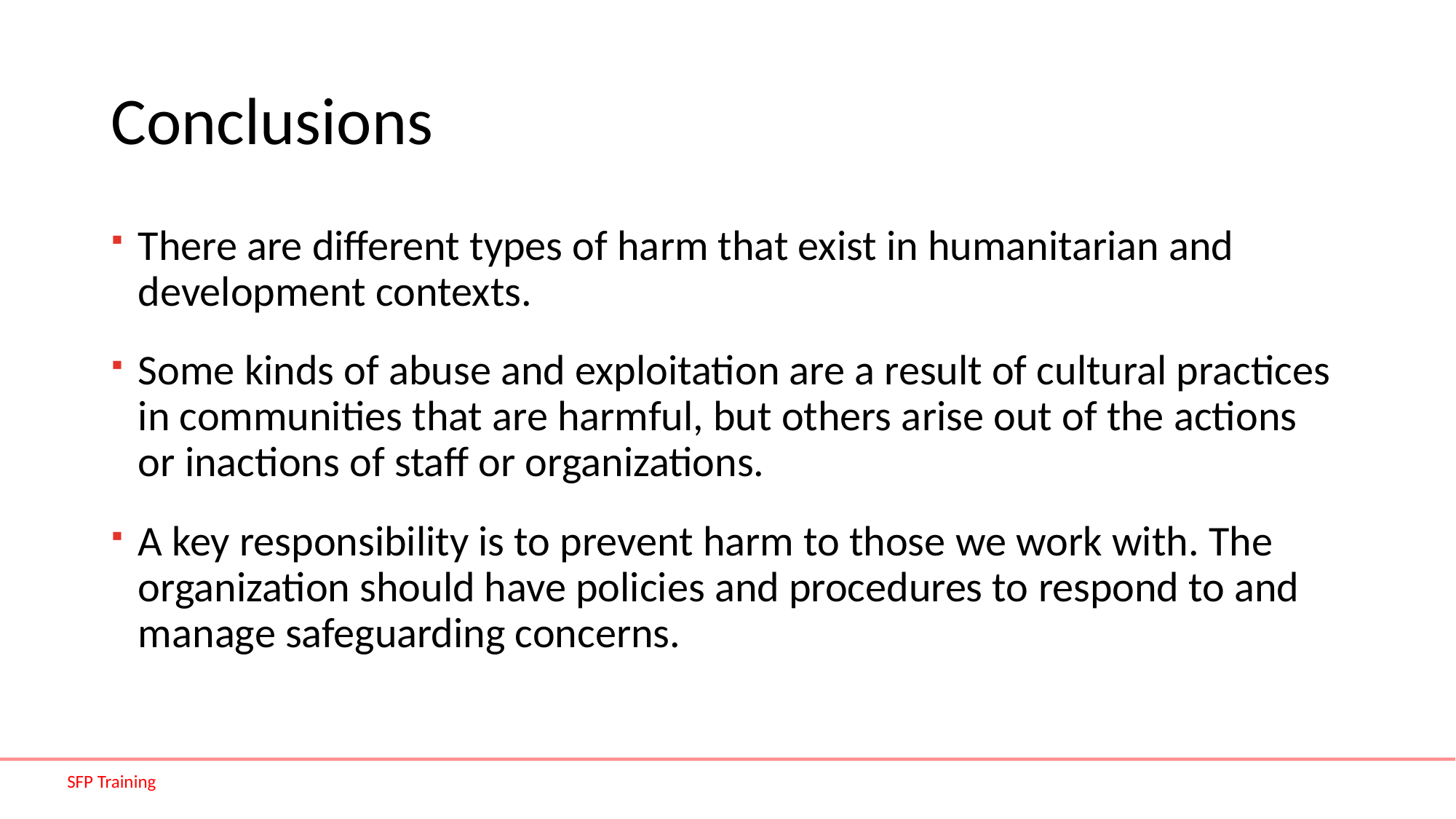

# Conclusions
There are different types of harm that exist in humanitarian and development contexts.
Some kinds of abuse and exploitation are a result of cultural practices in communities that are harmful, but others arise out of the actions or inactions of staff or organizations.
A key responsibility is to prevent harm to those we work with. The organization should have policies and procedures to respond to and manage safeguarding concerns.

SFP Training